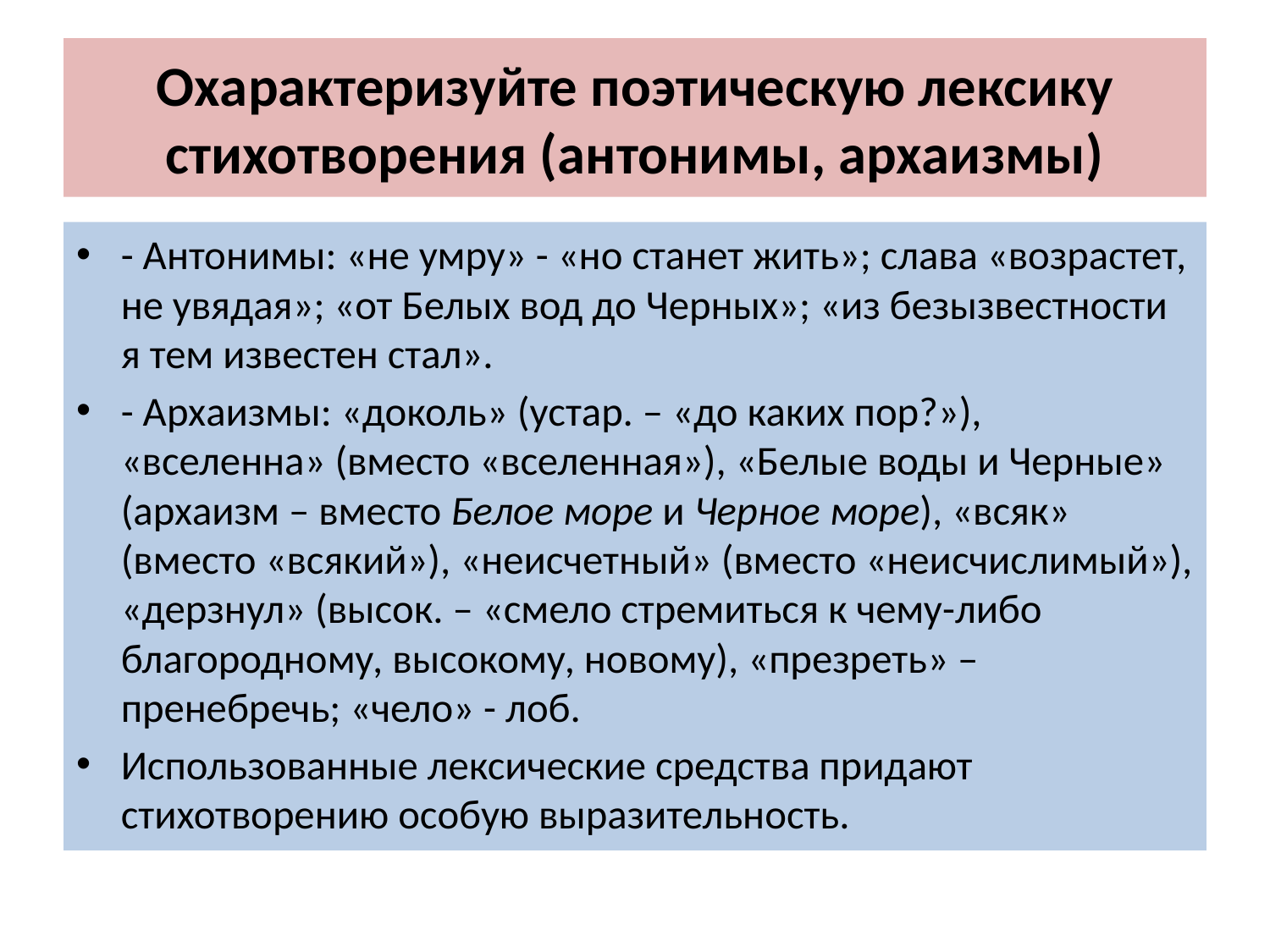

# Охарактеризуйте поэтическую лексику стихотворения (антонимы, архаизмы)
- Антонимы: «не умру» - «но станет жить»; слава «возрастет, не увядая»; «от Белых вод до Черных»; «из безызвестности я тем известен стал».
- Архаизмы: «доколь» (устар. – «до каких пор?»), «вселенна» (вместо «вселенная»), «Белые воды и Черные» (архаизм – вместо Белое море и Черное море), «всяк» (вместо «всякий»), «неисчетный» (вместо «неисчислимый»), «дерзнул» (высок. – «смело стремиться к чему-либо благородному, высокому, новому), «презреть» – пренебречь; «чело» - лоб.
Использованные лексические средства придают стихотворению особую выразительность.